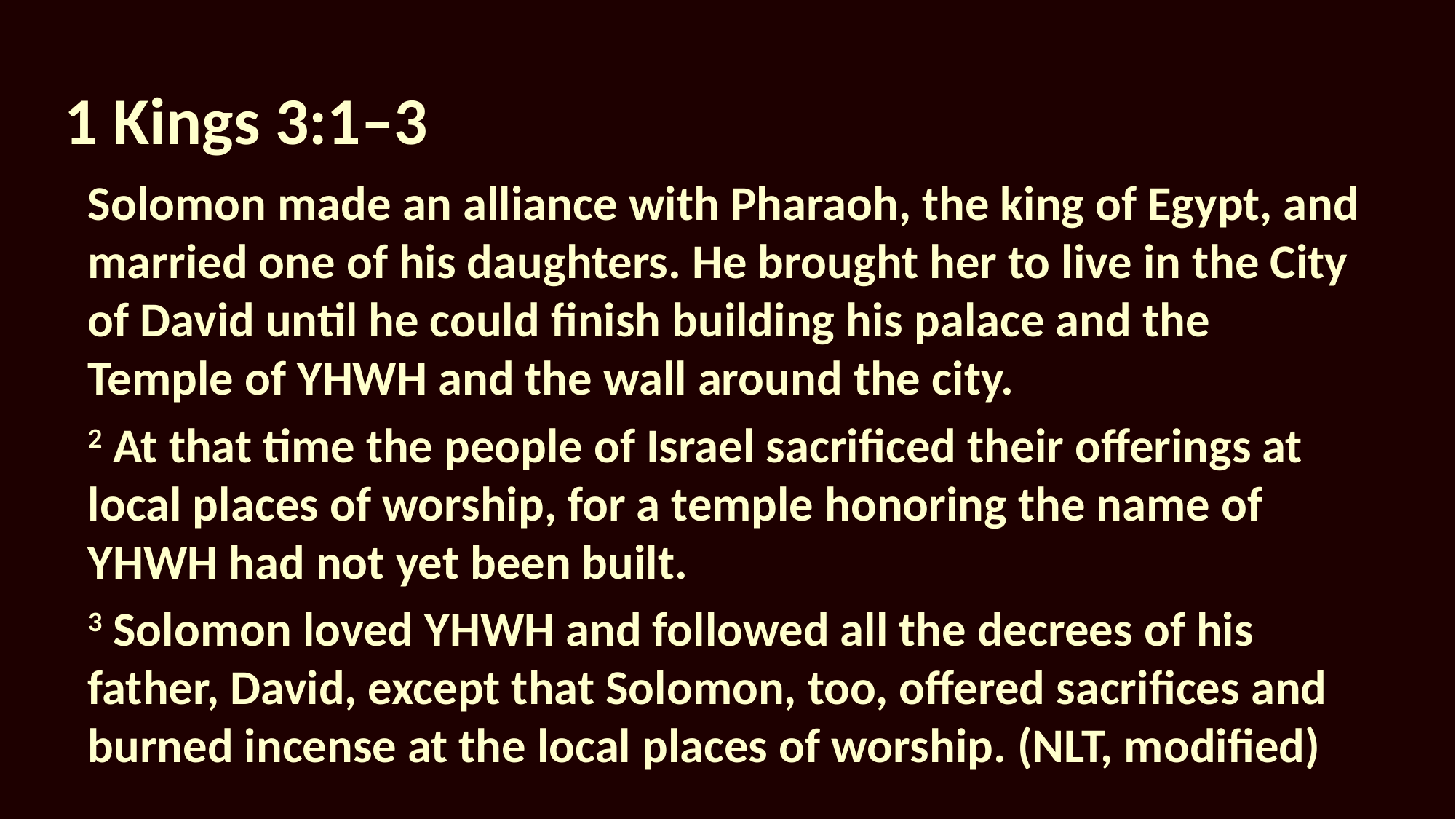

# 1 Kings 3:1–3
Solomon made an alliance with Pharaoh, the king of Egypt, and married one of his daughters. He brought her to live in the City of David until he could finish building his palace and the Temple of YHWH and the wall around the city.
2 At that time the people of Israel sacrificed their offerings at local places of worship, for a temple honoring the name of YHWH had not yet been built.
3 Solomon loved YHWH and followed all the decrees of his father, David, except that Solomon, too, offered sacrifices and burned incense at the local places of worship. (NLT, modified)